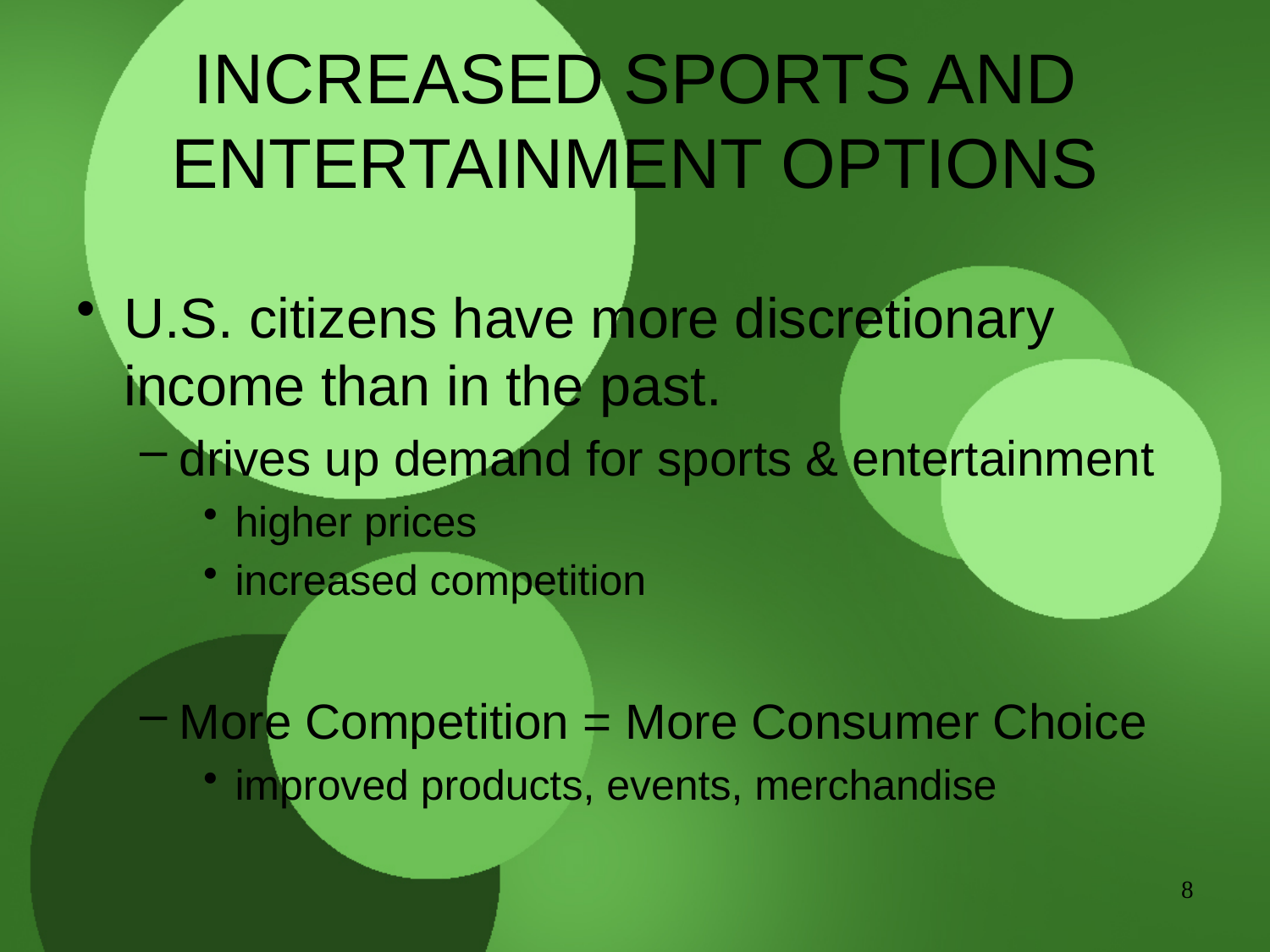

# INCREASED SPORTS AND ENTERTAINMENT OPTIONS
U.S. citizens have more discretionary income than in the past.
drives up demand for sports & entertainment
higher prices
increased competition

More Competition = More Consumer Choice
improved products, events, merchandise

8